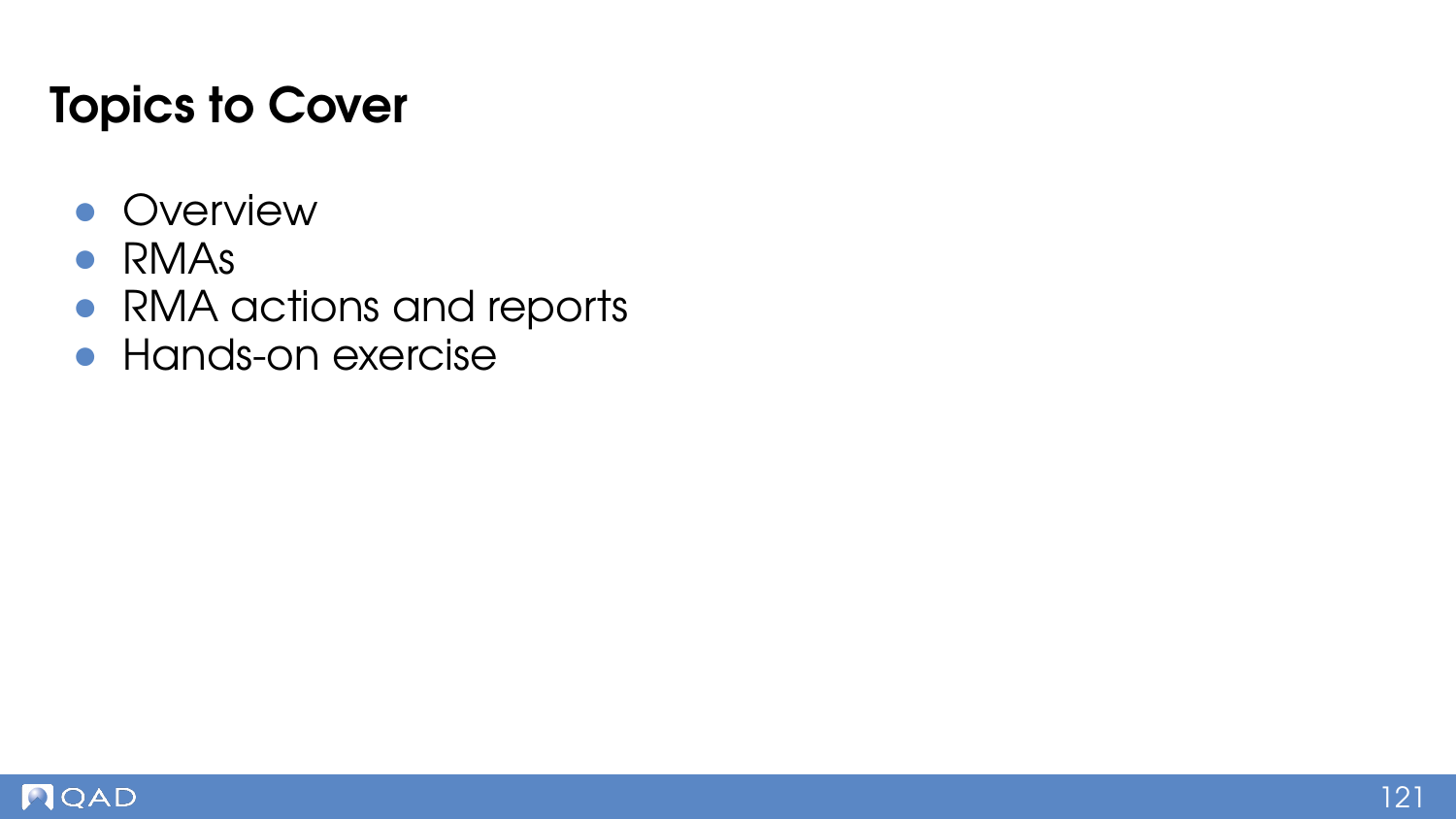

# Topics to Cover
Overview
RMAs
RMA actions and reports
Hands-on exercise
121